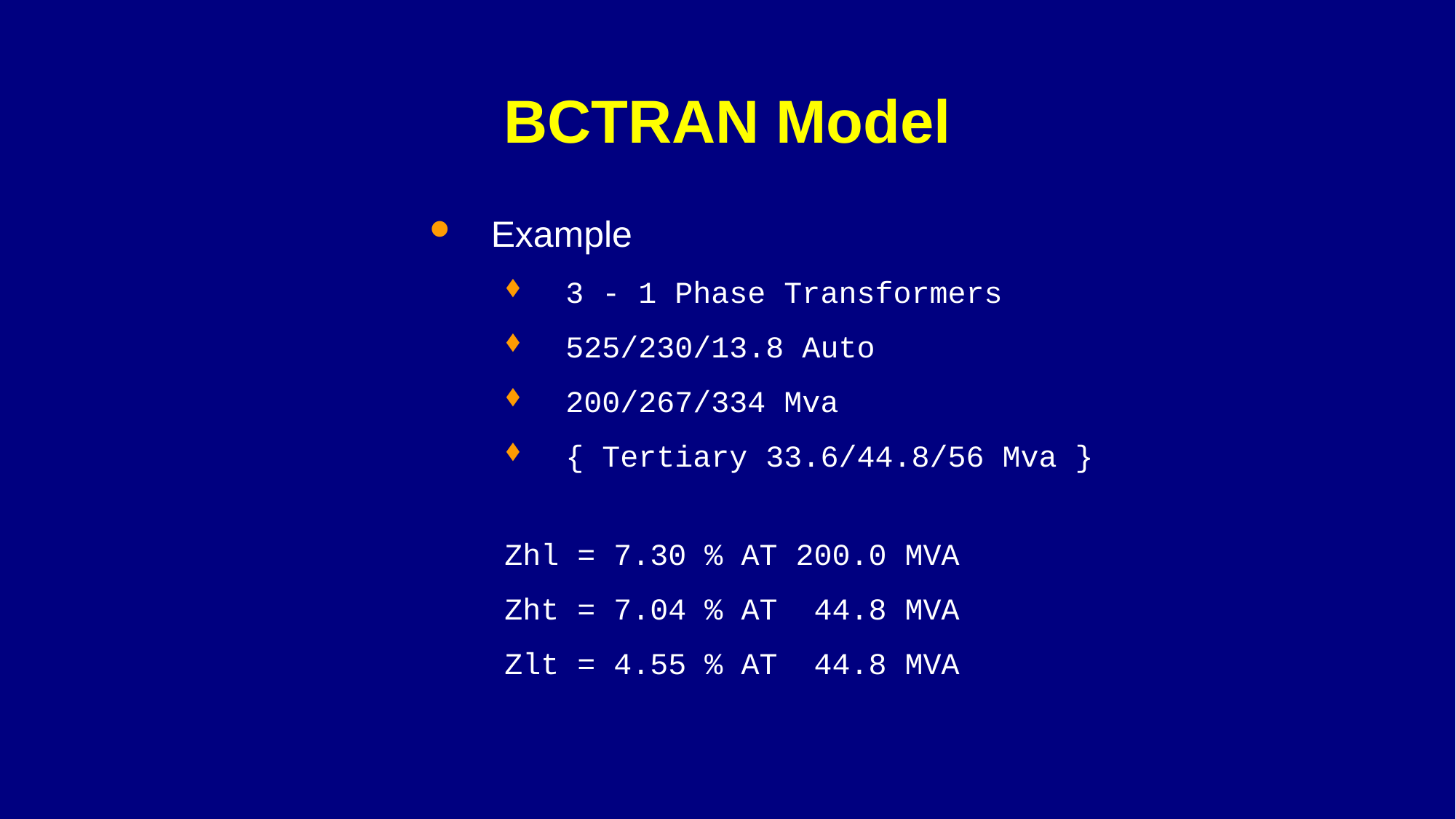

# BCTRAN Model
Example
3 - 1 Phase Transformers
525/230/13.8 Auto
200/267/334 Mva
{ Tertiary 33.6/44.8/56 Mva }

Zhl = 7.30 % AT 200.0 MVA
Zht = 7.04 % AT  44.8 MVA
Zlt = 4.55 % AT  44.8 MVA